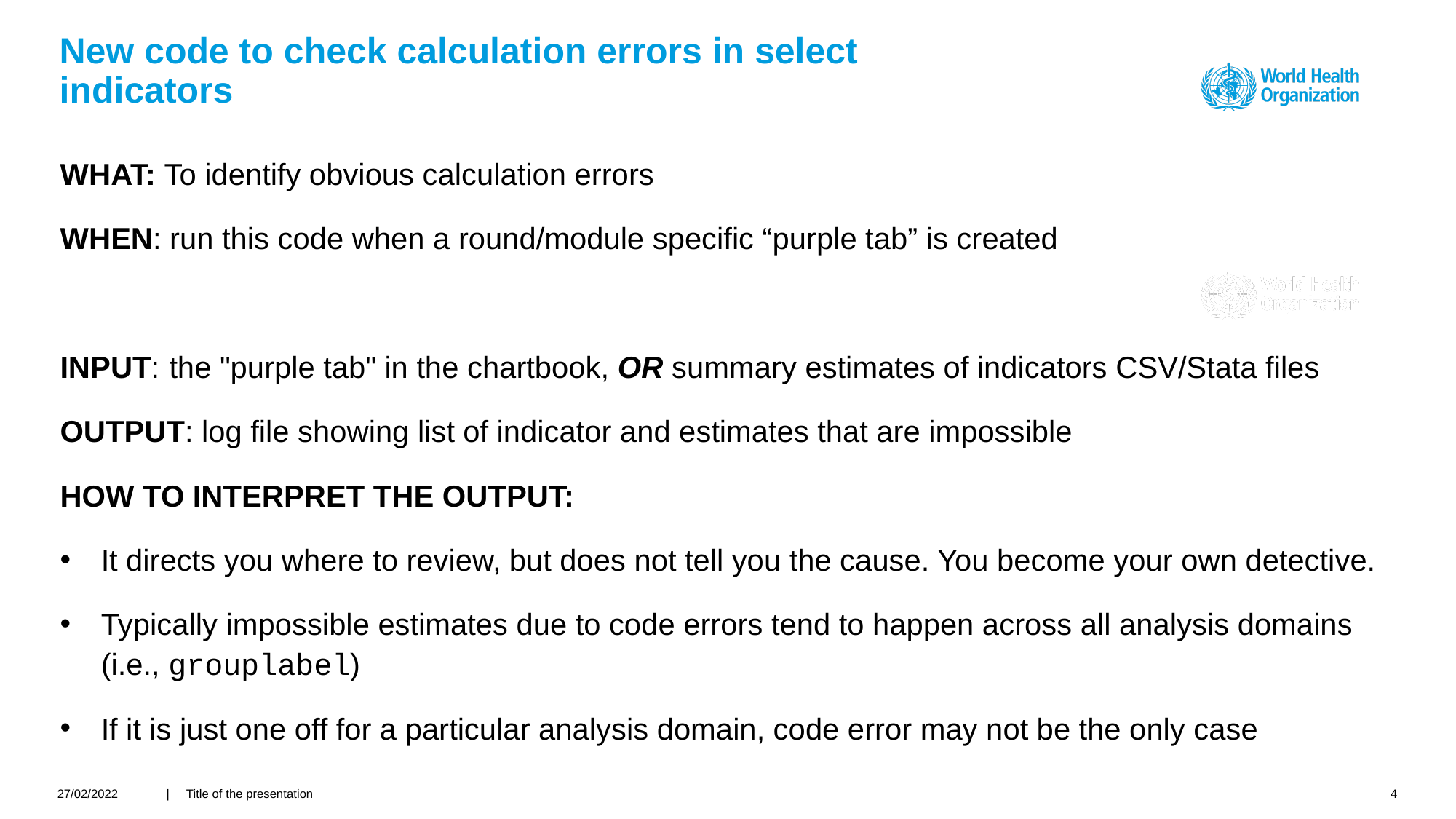

New code to check calculation errors in select indicators

WHAT: To identify obvious calculation errors
WHEN: run this code when a round/module specific “purple tab” is created

INPUT:	the "purple tab" in the chartbook, OR summary estimates of indicators CSV/Stata files
OUTPUT: log file showing list of indicator and estimates that are impossible
HOW TO INTERPRET THE OUTPUT:
It directs you where to review, but does not tell you the cause. You become your own detective.
Typically impossible estimates due to code errors tend to happen across all analysis domains (i.e., grouplabel)
If it is just one off for a particular analysis domain, code error may not be the only case

27/02/2022
|     Title of the presentation
4